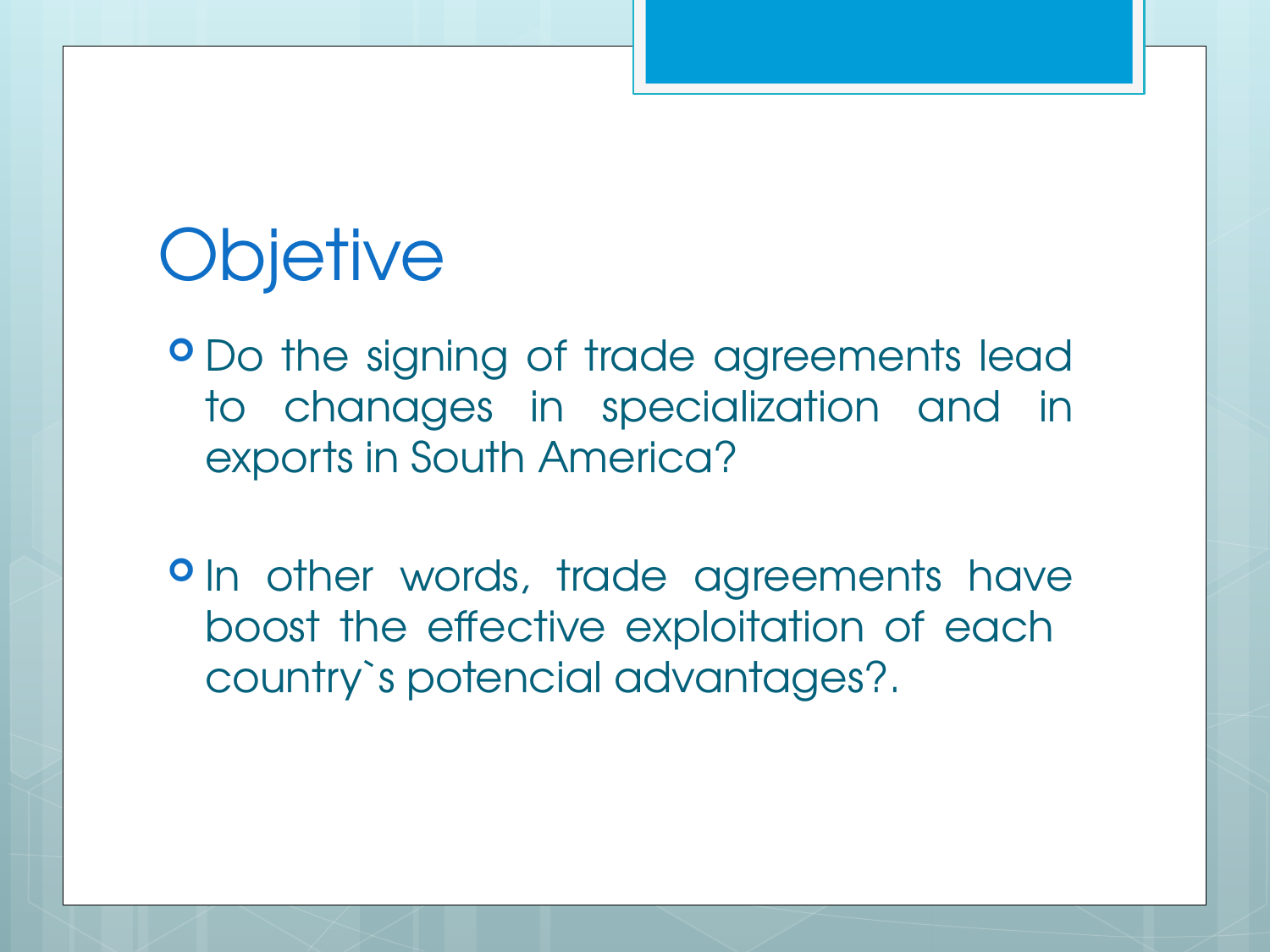

# Objetive
Do the signing of trade agreements lead to chanages in specialization and in exports in South America?

In other words, trade agreements have boost the effective exploitation of each  country`s potencial advantages?.